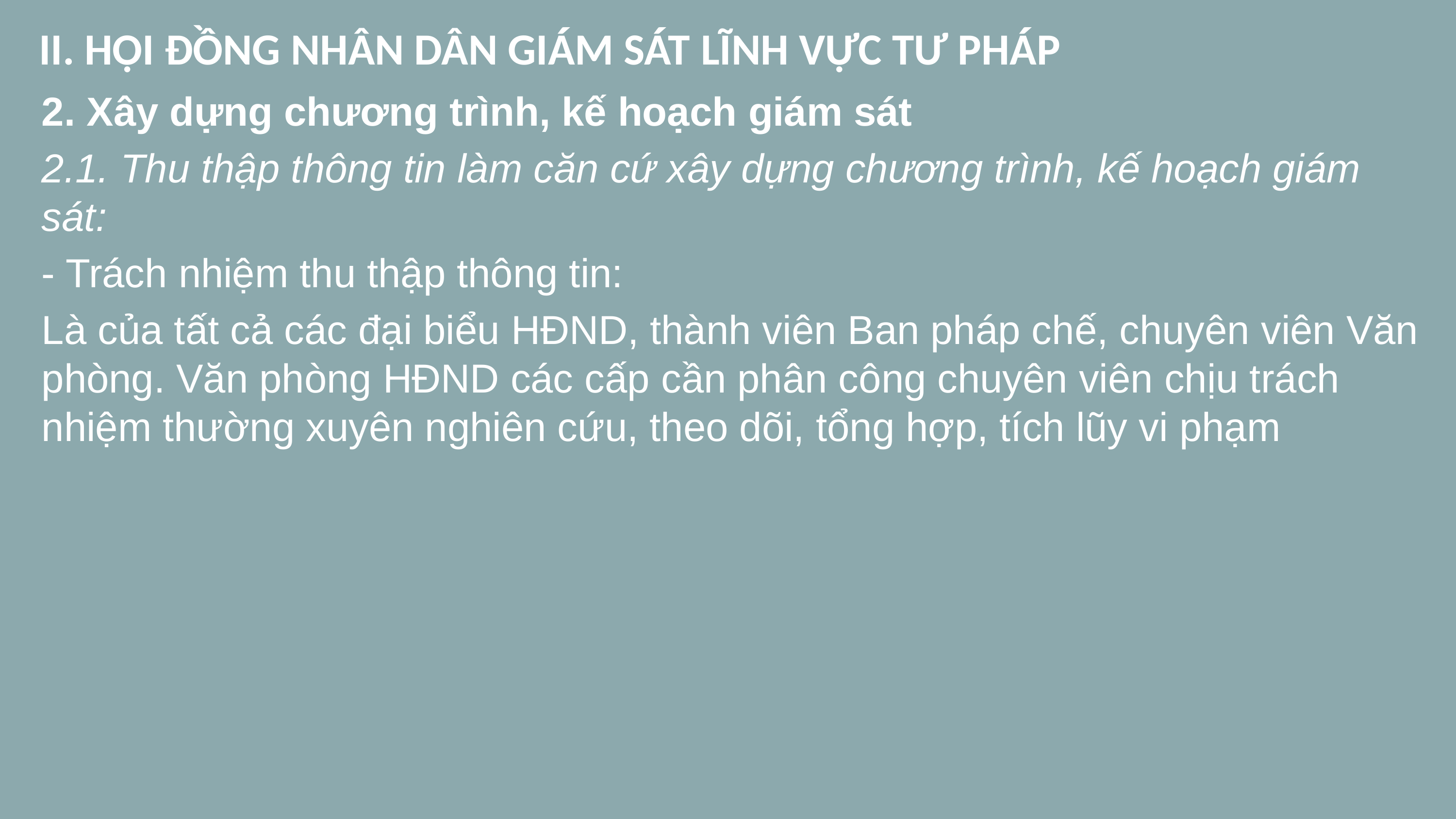

# II. HỘI ĐỒNG NHÂN DÂN GIÁM SÁT LĨNH VỰC TƯ PHÁP
2. Xây dựng chương trình, kế hoạch giám sát
2.1. Thu thập thông tin làm căn cứ xây dựng chương trình, kế hoạch giám sát:
- Trách nhiệm thu thập thông tin:
Là của tất cả các đại biểu HĐND, thành viên Ban pháp chế, chuyên viên Văn phòng. Văn phòng HĐND các cấp cần phân công chuyên viên chịu trách nhiệm thường xuyên nghiên cứu, theo dõi, tổng hợp, tích lũy vi phạm